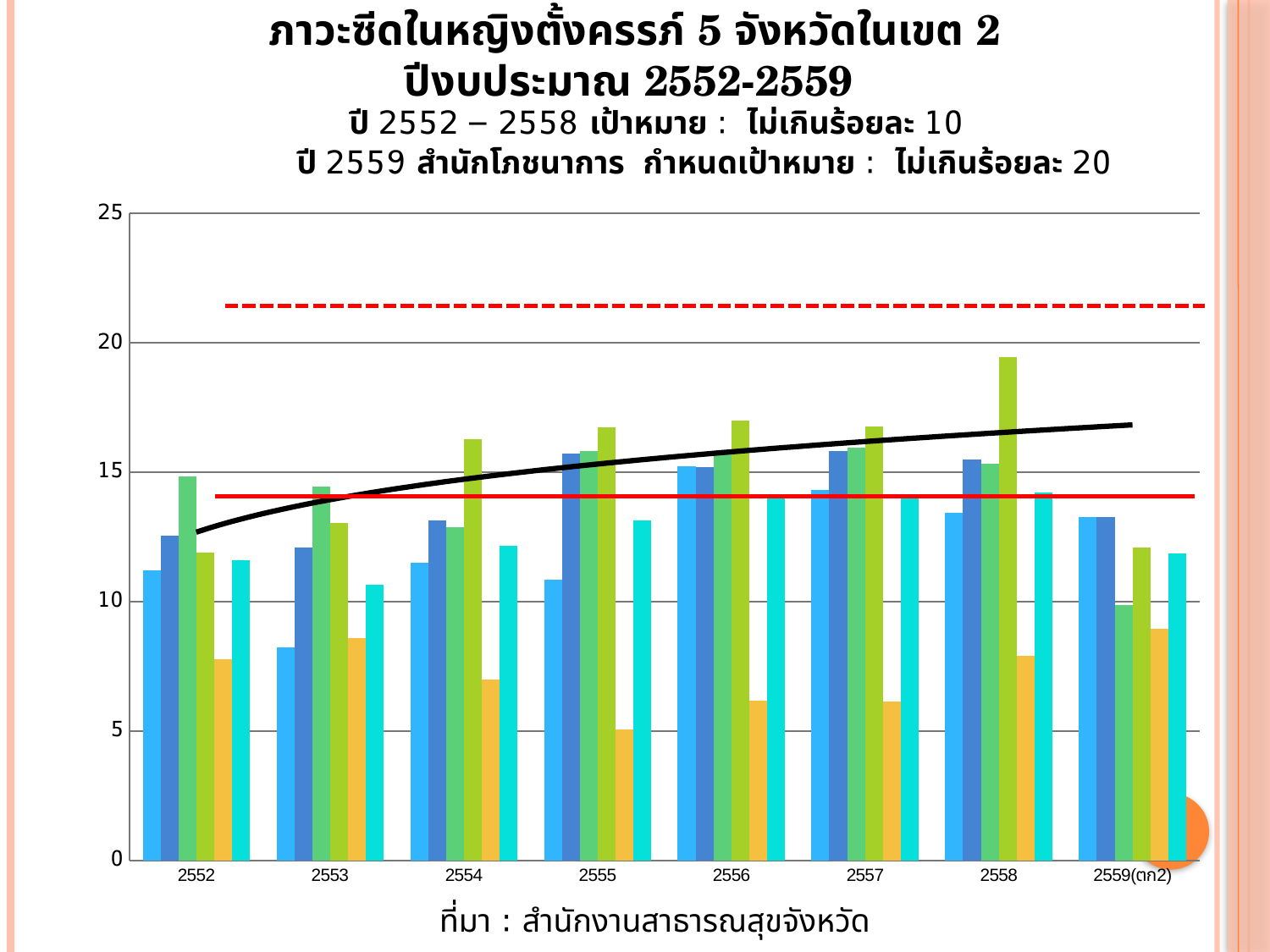

ภาวะซีดในหญิงตั้งครรภ์ 5 จังหวัดในเขต 2
ปีงบประมาณ 2552-2559
ปี 2552 – 2558 เป้าหมาย :  ไม่เกินร้อยละ 10
ปี 2559 สำนักโภชนาการ  กำหนดเป้าหมาย :  ไม่เกินร้อยละ 20

### Chart

| Category | พิษณุโลก | เพชรบูรณ์ | อุตรดิตถ์ | ตาก | สุโขทัย | เขต 2 |
|---|---|---|---|---|---|---|
| 2552 | 11.2 | 12.53 | 14.85 | 11.89 | 7.77 | 11.58 |
| 2553 | 8.24 | 12.09 | 14.45 | 13.05 | 8.6 | 10.64 |
| 2554 | 11.5 | 13.13 | 12.88 | 16.26 | 6.97 | 12.16 |
| 2555 | 10.84 | 15.71 | 15.81 | 16.73 | 5.05 | 13.12 |
| 2556 | 15.23 | 15.19 | 15.83 | 16.98 | 6.17 | 13.99 |
| 2557 | 14.3 | 15.83 | 15.96 | 16.78 | 6.15 | 13.99 |
| 2558 | 13.43 | 15.5 | 15.34 | 19.46 | 7.9 | 14.22 |
| 2559(ตก2) | 13.26 | 13.28 | 9.86 | 12.1 | 8.96 | 11.87 |
ที่มา : สำนักงานสาธารณสุขจังหวัด